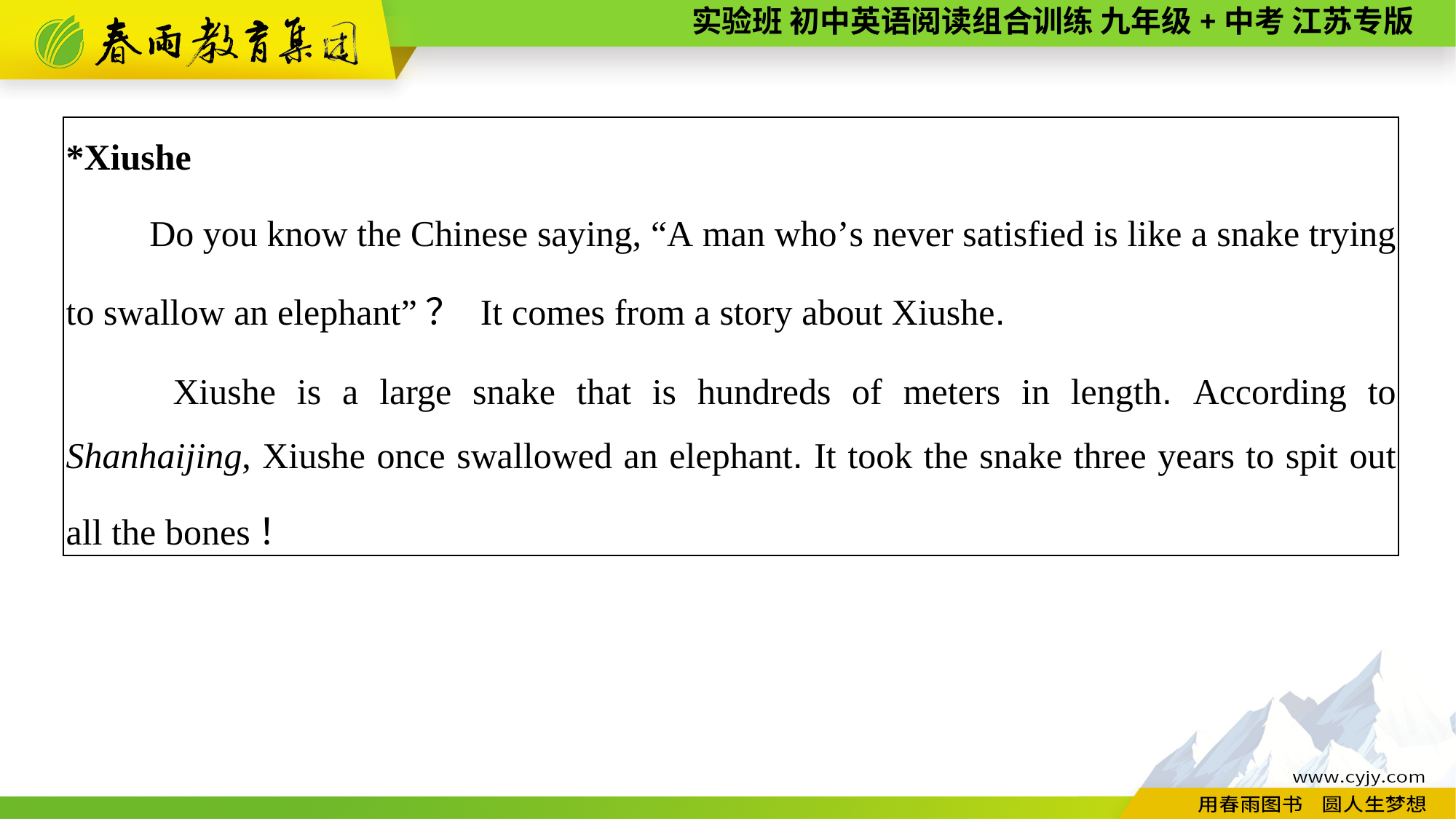

| \*Xiushe 　　Do you know the Chinese saying, “A man who’s never satisfied is like a snake trying to swallow an elephant”？ It comes from a story about Xiushe. 　　Xiushe is a large snake that is hundreds of meters in length. According to Shanhaijing, Xiushe once swallowed an elephant. It took the snake three years to spit out all the bones！ |
| --- |